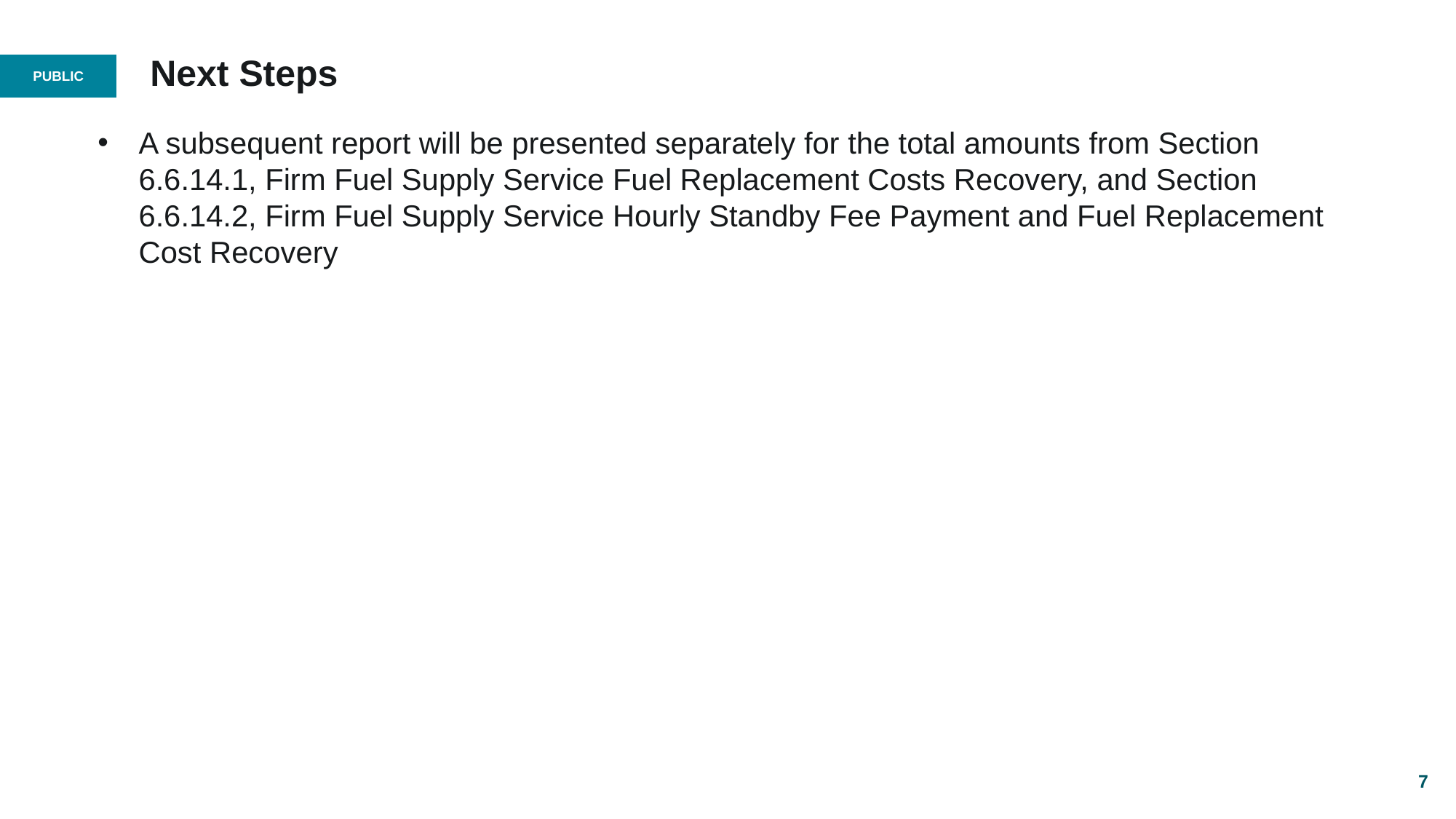

# Next Steps
A subsequent report will be presented separately for the total amounts from Section 6.6.14.1, Firm Fuel Supply Service Fuel Replacement Costs Recovery, and Section 6.6.14.2, Firm Fuel Supply Service Hourly Standby Fee Payment and Fuel Replacement Cost Recovery
7